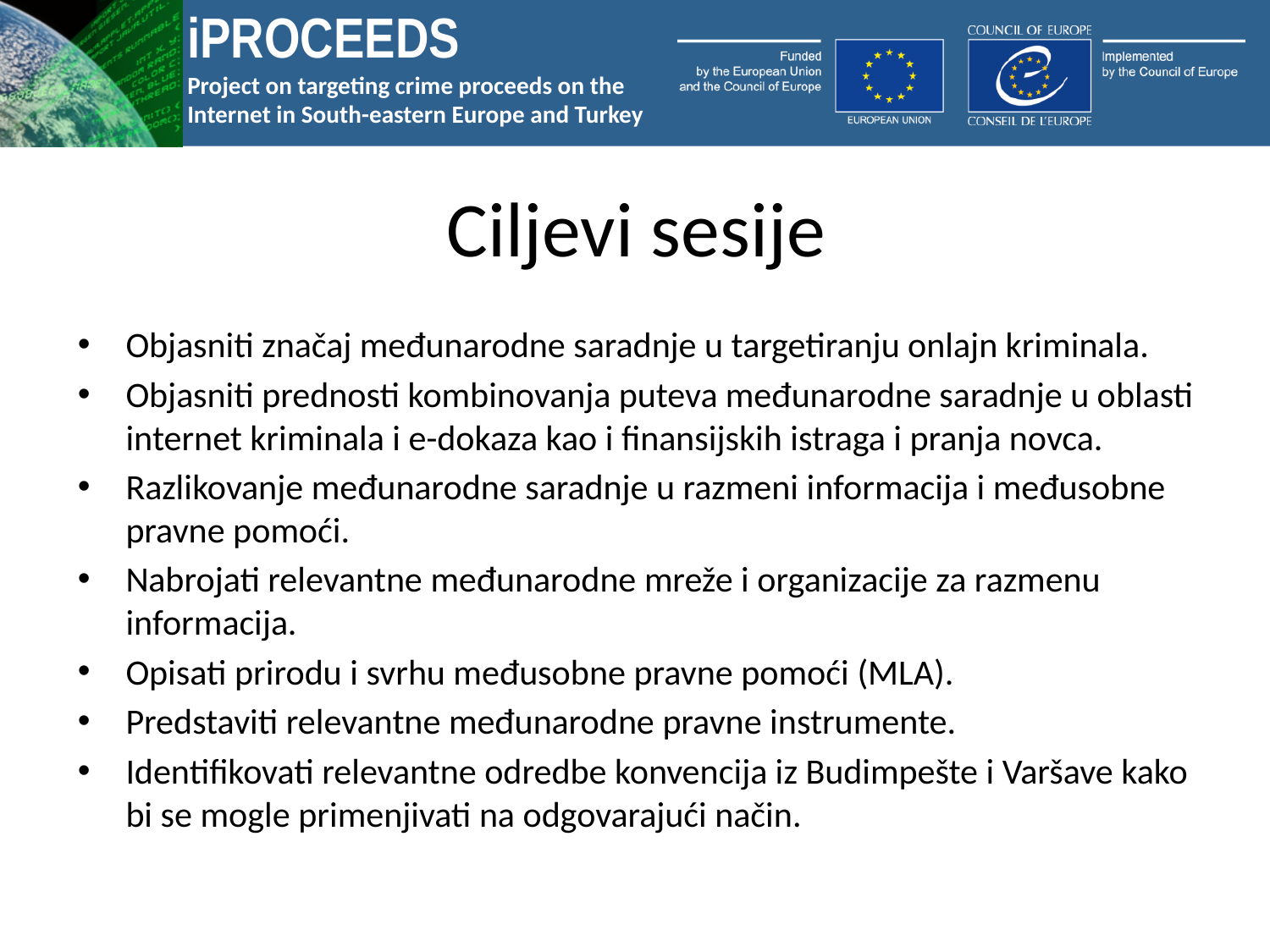

# Ciljevi sesije
Objasniti značaj međunarodne saradnje u targetiranju onlajn kriminala.
Objasniti prednosti kombinovanja puteva međunarodne saradnje u oblasti internet kriminala i e-dokaza kao i finansijskih istraga i pranja novca.
Razlikovanje međunarodne saradnje u razmeni informacija i međusobne pravne pomoći.
Nabrojati relevantne međunarodne mreže i organizacije za razmenu informacija.
Opisati prirodu i svrhu međusobne pravne pomoći (MLA).
Predstaviti relevantne međunarodne pravne instrumente.
Identifikovati relevantne odredbe konvencija iz Budimpešte i Varšave kako bi se mogle primenjivati na odgovarajući način.